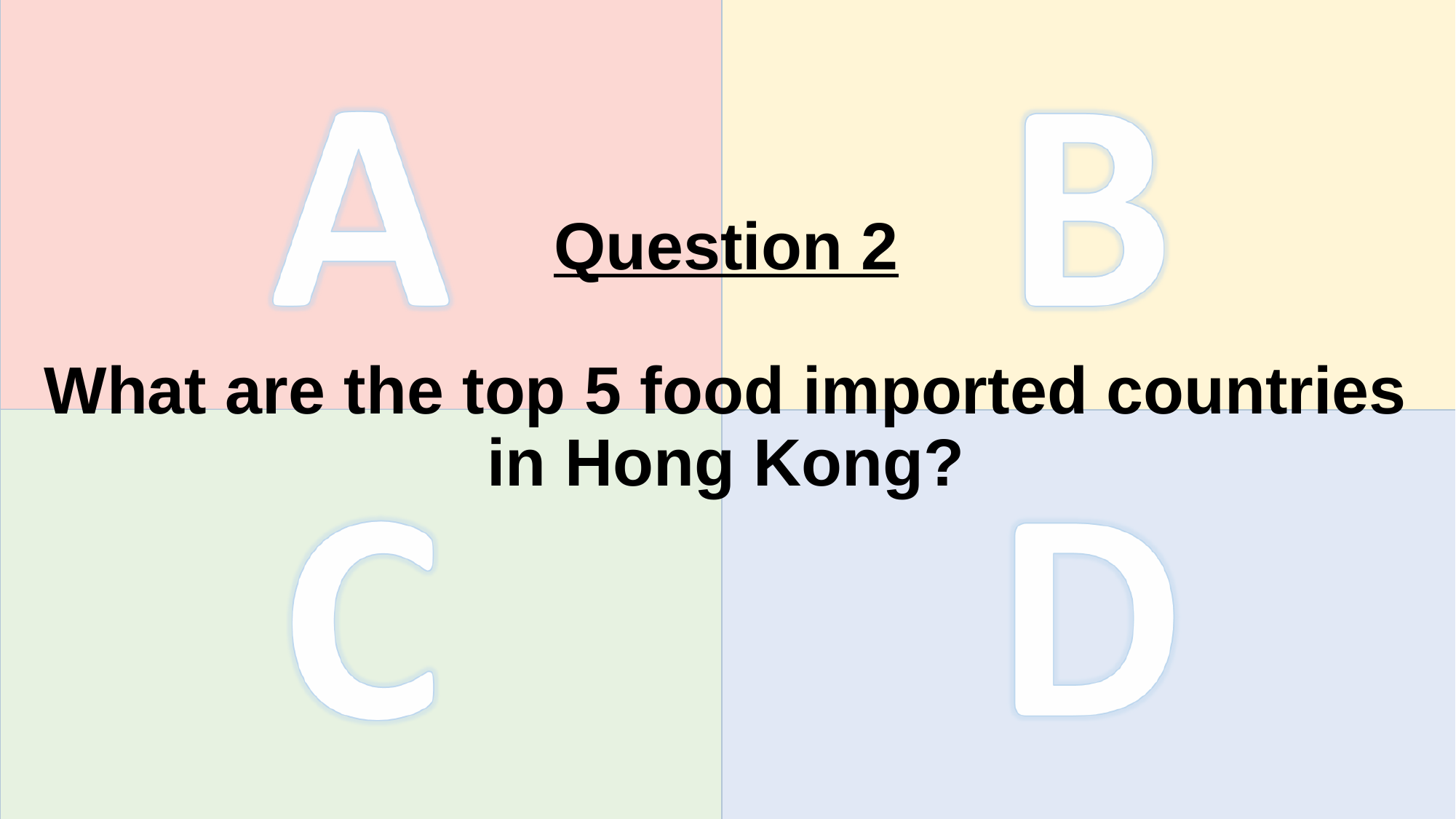

Question 2
What are the top 5 food imported countries in Hong Kong?